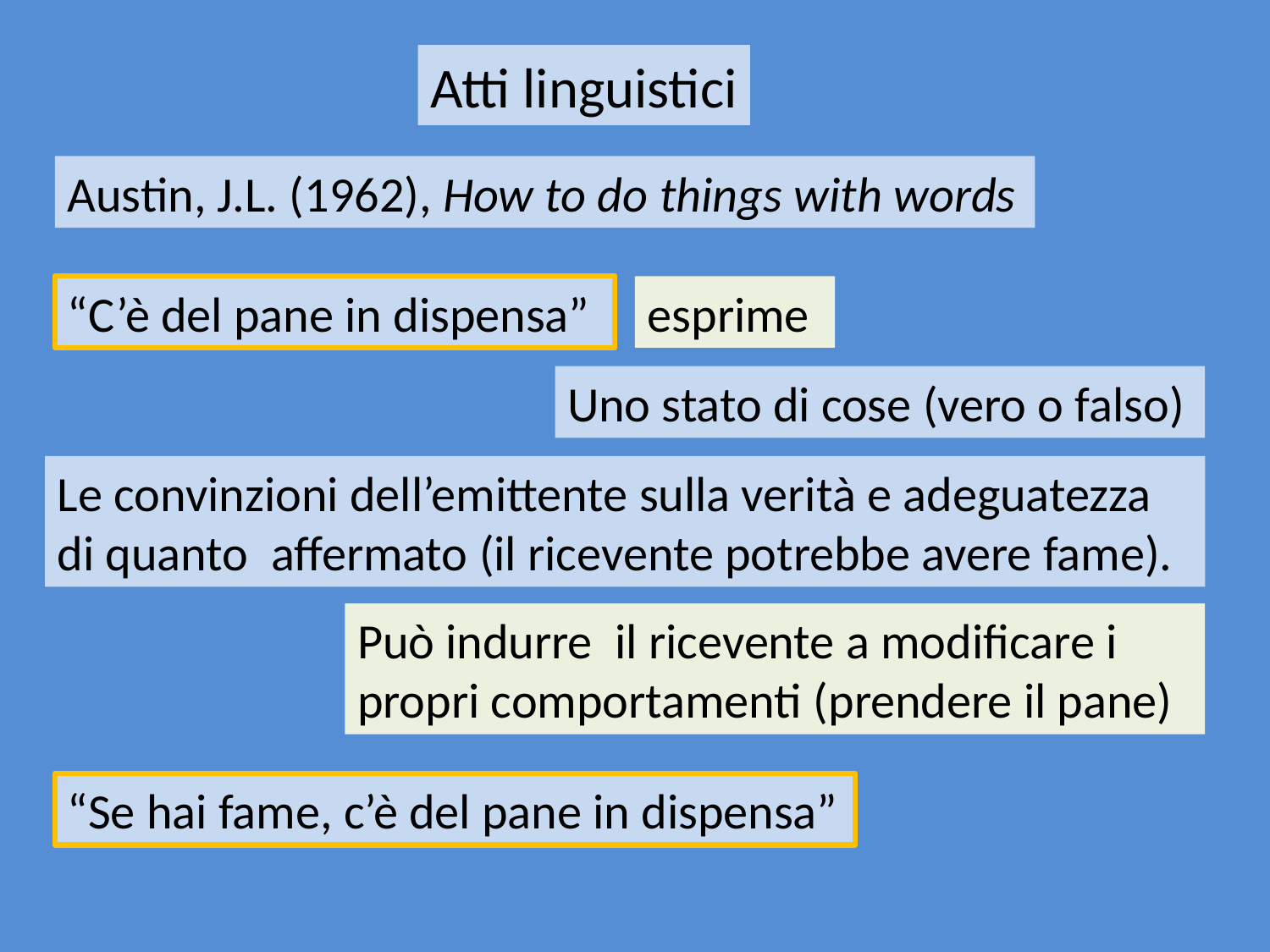

Atti linguistici
Austin, J.L. (1962), How to do things with words
“C’è del pane in dispensa”
esprime
Uno stato di cose (vero o falso)
Le convinzioni dell’emittente sulla verità e adeguatezza di quanto  affermato (il ricevente potrebbe avere fame).
Può indurre  il ricevente a modificare i propri comportamenti (prendere il pane)
“Se hai fame, c’è del pane in dispensa”